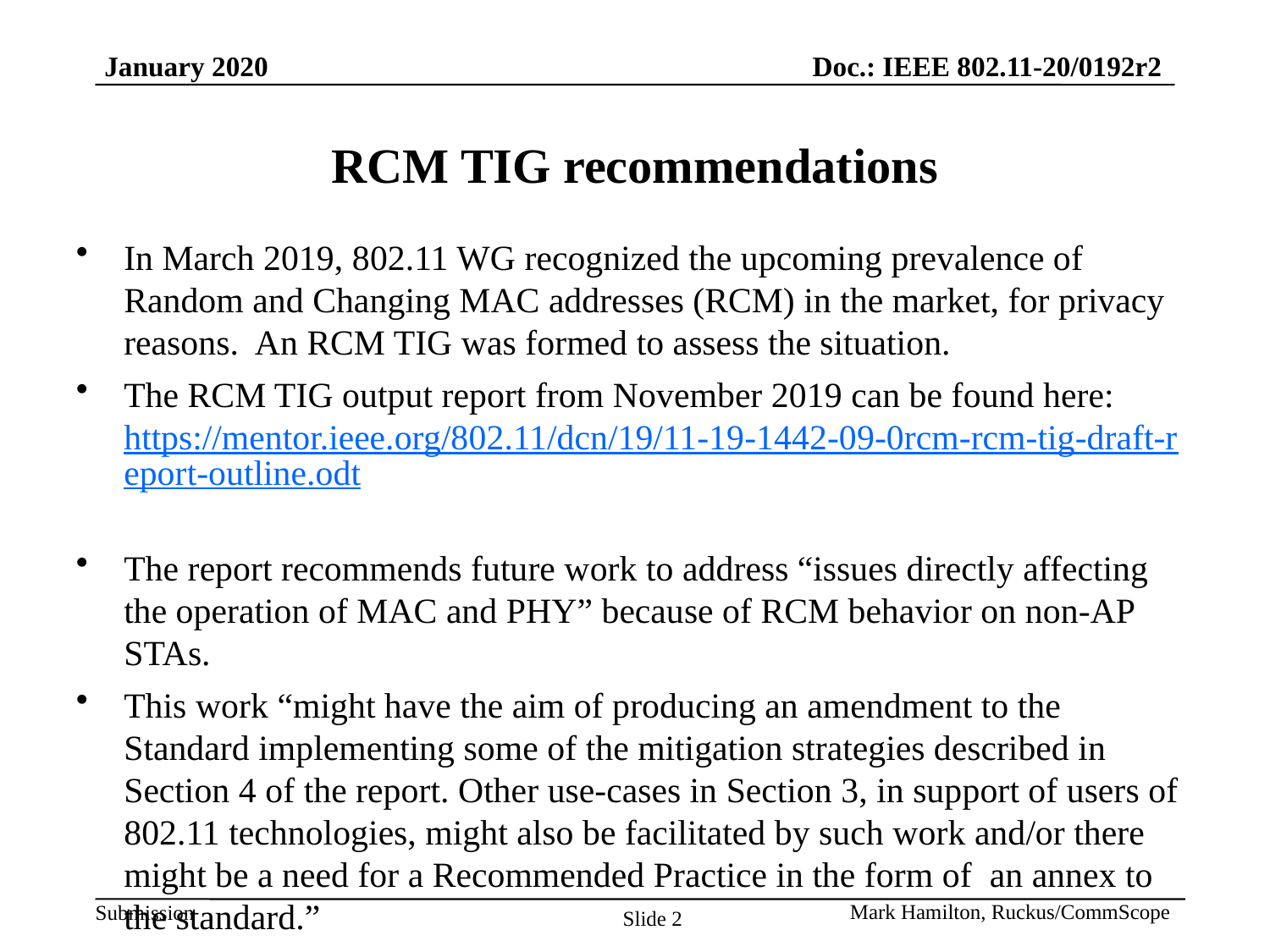

# RCM TIG recommendations
In March 2019, 802.11 WG recognized the upcoming prevalence of Random and Changing MAC addresses (RCM) in the market, for privacy reasons.  An RCM TIG was formed to assess the situation.
The RCM TIG output report from November 2019 can be found here: https://mentor.ieee.org/802.11/dcn/19/11-19-1442-09-0rcm-rcm-tig-draft-report-outline.odt
The report recommends future work to address “issues directly affecting the operation of MAC and PHY” because of RCM behavior on non-AP STAs.
This work “might have the aim of producing an amendment to the Standard implementing some of the mitigation strategies described in Section 4 of the report. Other use-cases in Section 3, in support of users of 802.11 technologies, might also be facilitated by such work and/or there might be a need for a Recommended Practice in the form of  an annex to the standard.”
Slide 2